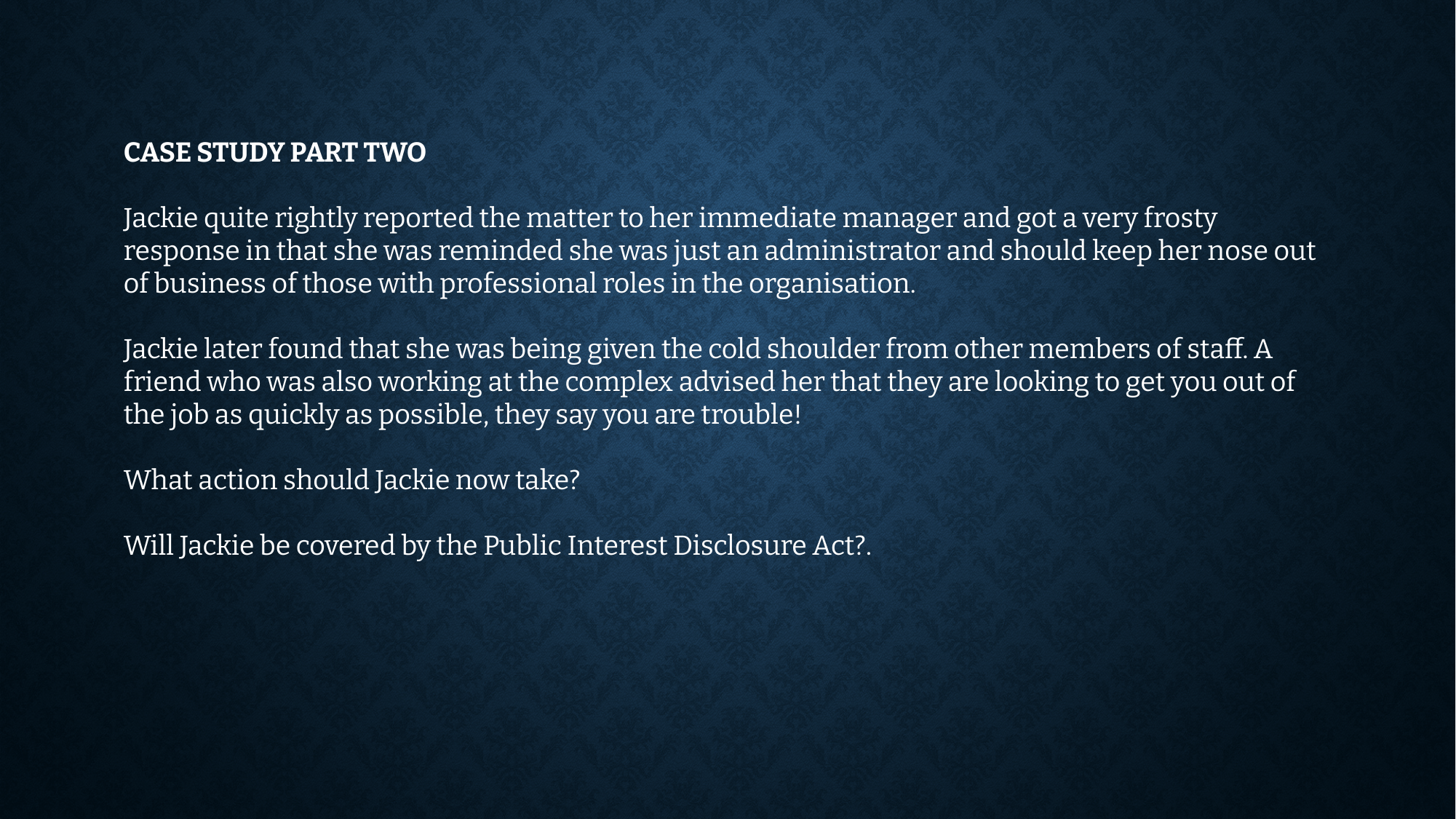

CASE STUDY PART TWO

Jackie quite rightly reported the matter to her immediate manager and got a very frosty response in that she was reminded she was just an administrator and should keep her nose out of business of those with professional roles in the organisation.

Jackie later found that she was being given the cold shoulder from other members of staff. A friend who was also working at the complex advised her that they are looking to get you out of the job as quickly as possible, they say you are trouble!

What action should Jackie now take?

Will Jackie be covered by the Public Interest Disclosure Act?.